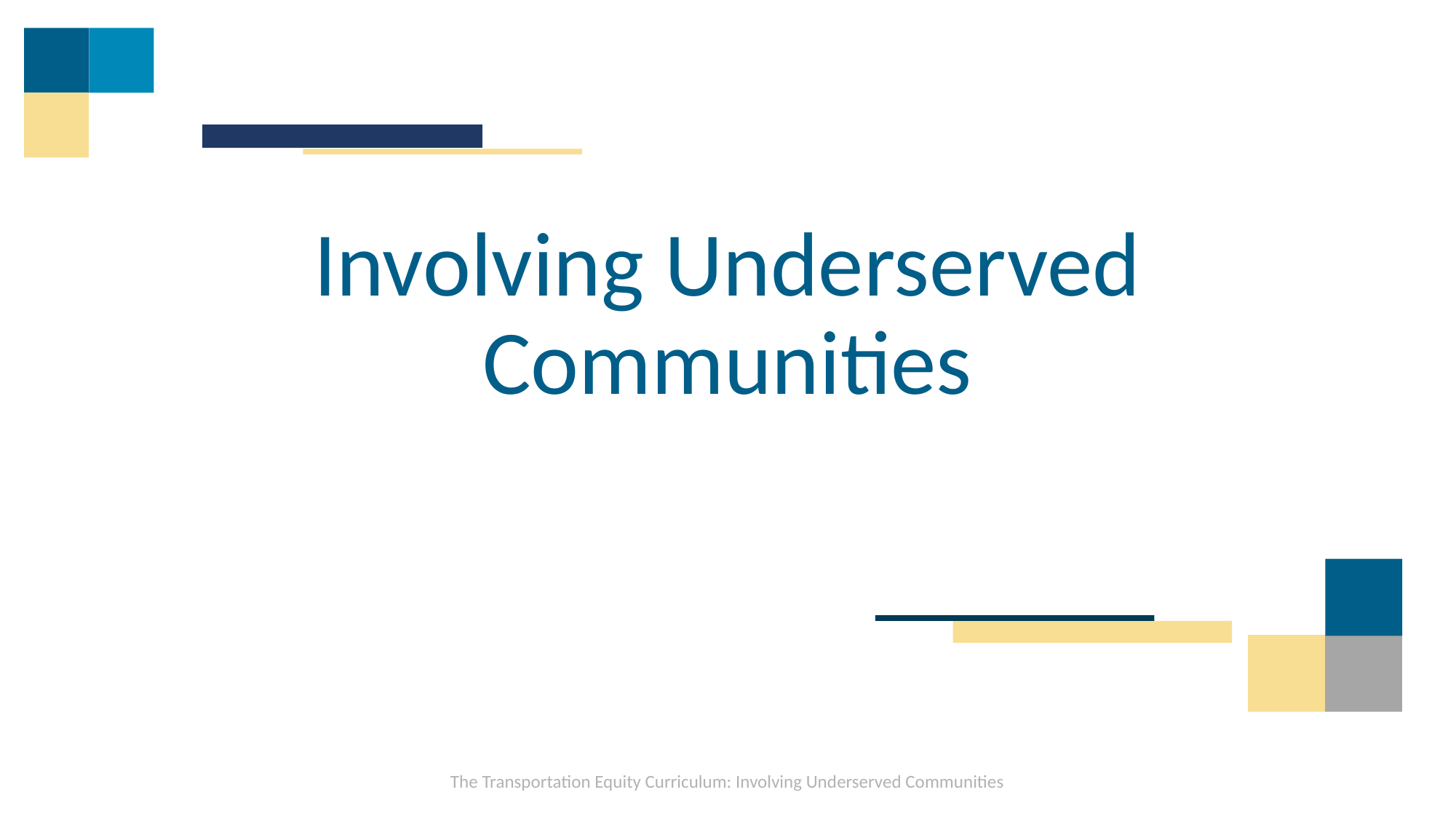

# Involving Underserved Communities

The Transportation Equity Curriculum: Involving Underserved Communities